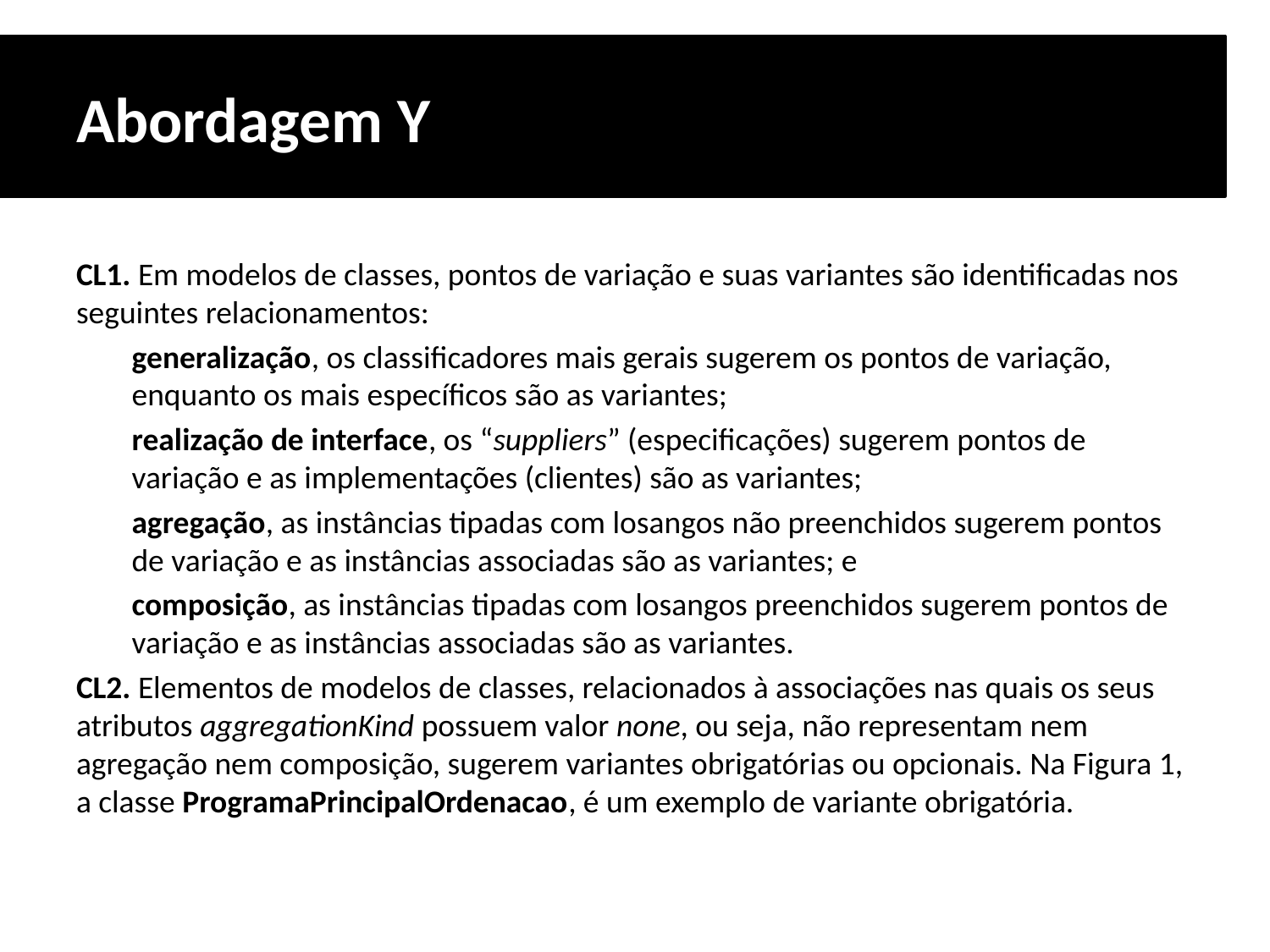

# Abordagem Y
CL1. Em modelos de classes, pontos de variação e suas variantes são identificadas nos seguintes relacionamentos:
generalização, os classificadores mais gerais sugerem os pontos de variação, enquanto os mais específicos são as variantes;
realização de interface, os “suppliers” (especificações) sugerem pontos de variação e as implementações (clientes) são as variantes;
agregação, as instâncias tipadas com losangos não preenchidos sugerem pontos de variação e as instâncias associadas são as variantes; e
composição, as instâncias tipadas com losangos preenchidos sugerem pontos de variação e as instâncias associadas são as variantes.
CL2. Elementos de modelos de classes, relacionados à associações nas quais os seus atributos aggregationKind possuem valor none, ou seja, não representam nem agregação nem composição, sugerem variantes obrigatórias ou opcionais. Na Figura 1, a classe ProgramaPrincipalOrdenacao, é um exemplo de variante obrigatória.